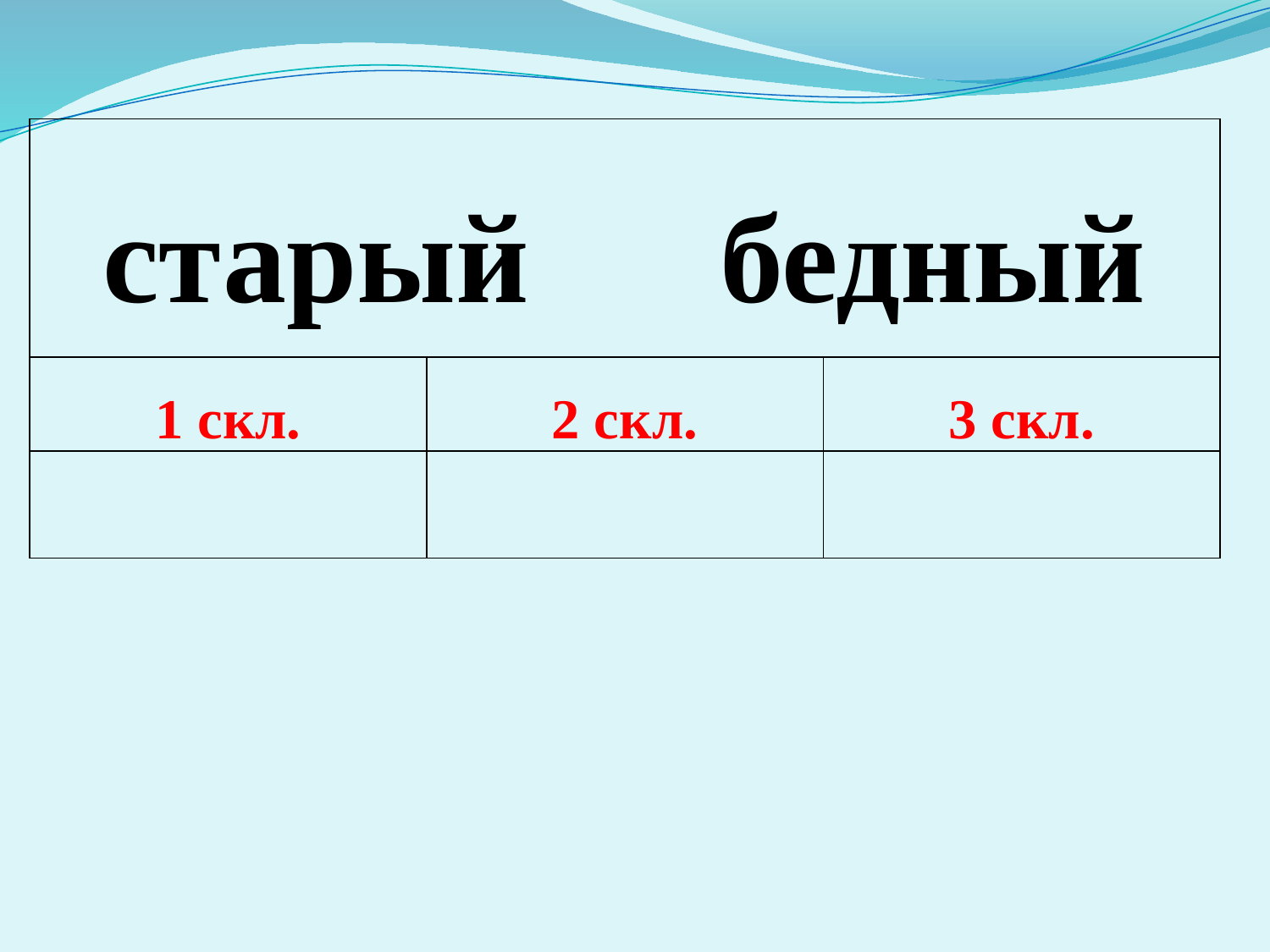

| старый бедный |  |  |
| --- | --- | --- |
| 1 скл. | 2 скл. | 3 скл. |
|  |  |  |